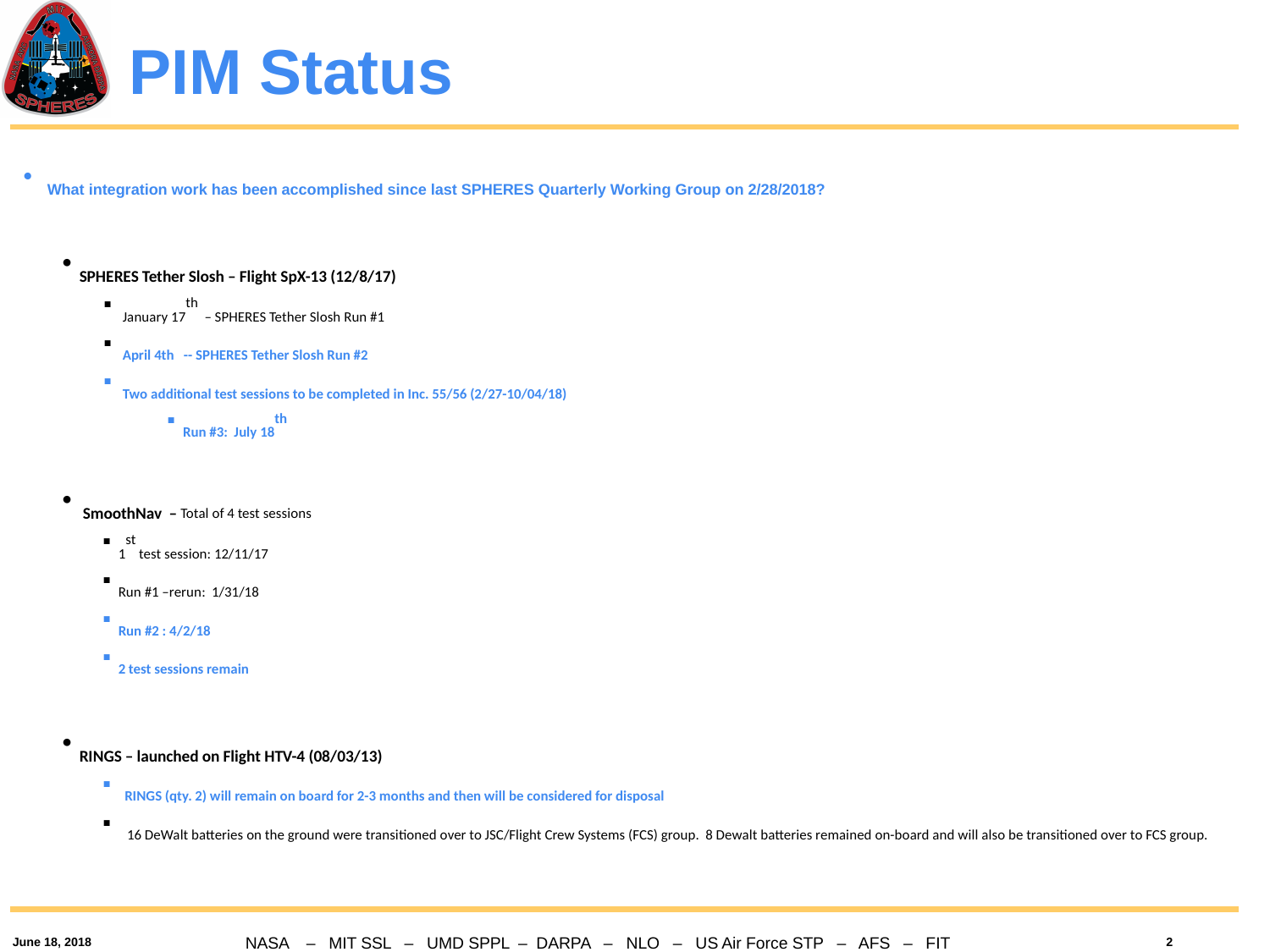

# PIM Status

What integration work has been accomplished since last SPHERES Quarterly Working Group on 2/28/2018?

SPHERES Tether Slosh – Flight SpX-13 (12/8/17)
 January 17th  – SPHERES Tether Slosh Run #1
 April 4th   -- SPHERES Tether Slosh Run #2
 Two additional test sessions to be completed in Inc. 55/56 (2/27-10/04/18)
Run #3:  July 18th

 SmoothNav  – Total of 4 test sessions
1st test session: 12/11/17
Run #1 –rerun:  1/31/18
Run #2 : 4/2/18
2 test sessions remain

RINGS – launched on Flight HTV-4 (08/03/13)
  RINGS (qty. 2) will remain on board for 2-3 months and then will be considered for disposal
16 DeWalt batteries on the ground were transitioned over to JSC/Flight Crew Systems (FCS) group.  8 Dewalt batteries remained on-board and will also be transitioned over to FCS group.